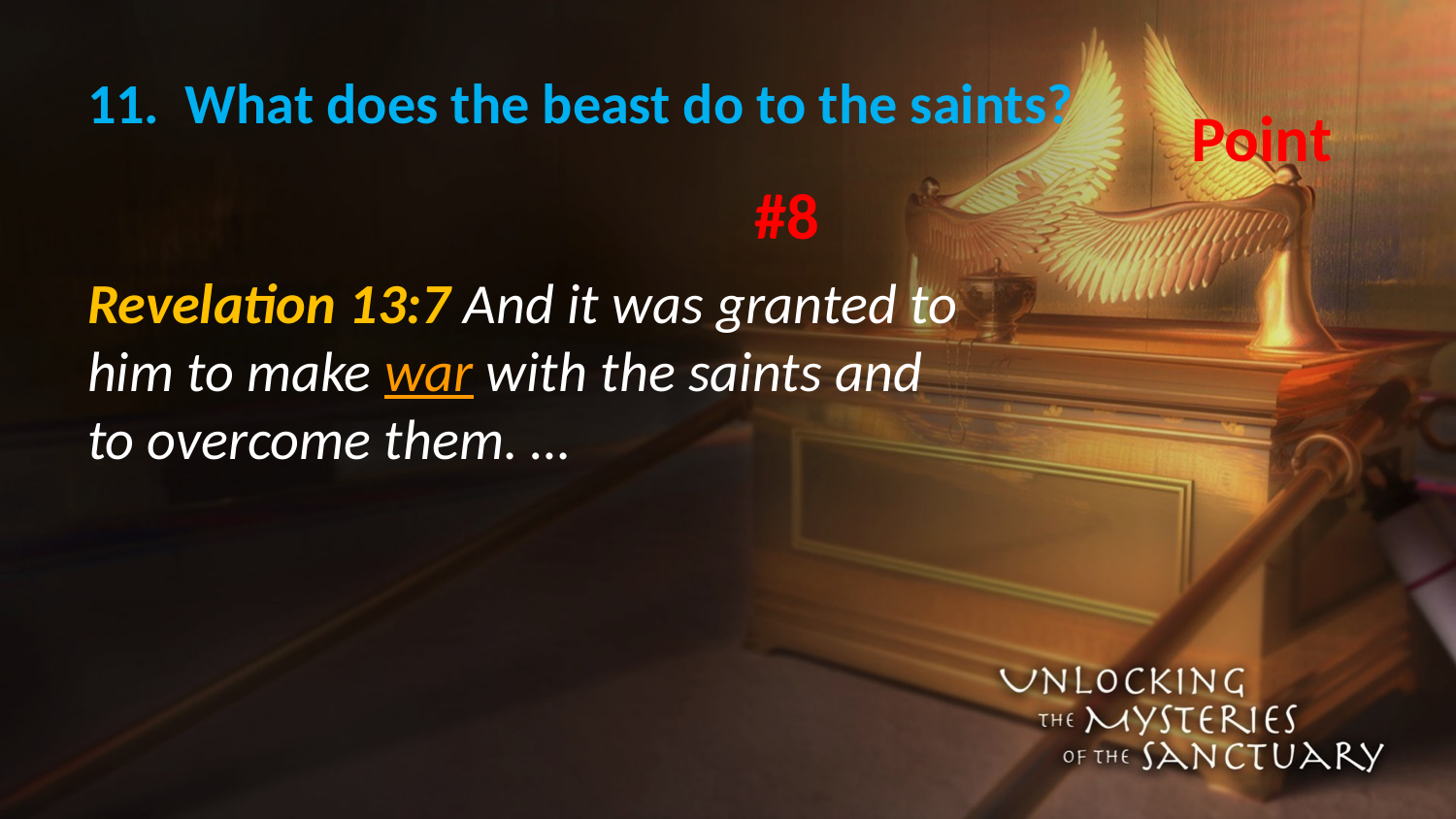

# 11.  What does the beast do to the saints?

			Point #8
Revelation 13:7 And it was granted to him to make war with the saints and to overcome them. …